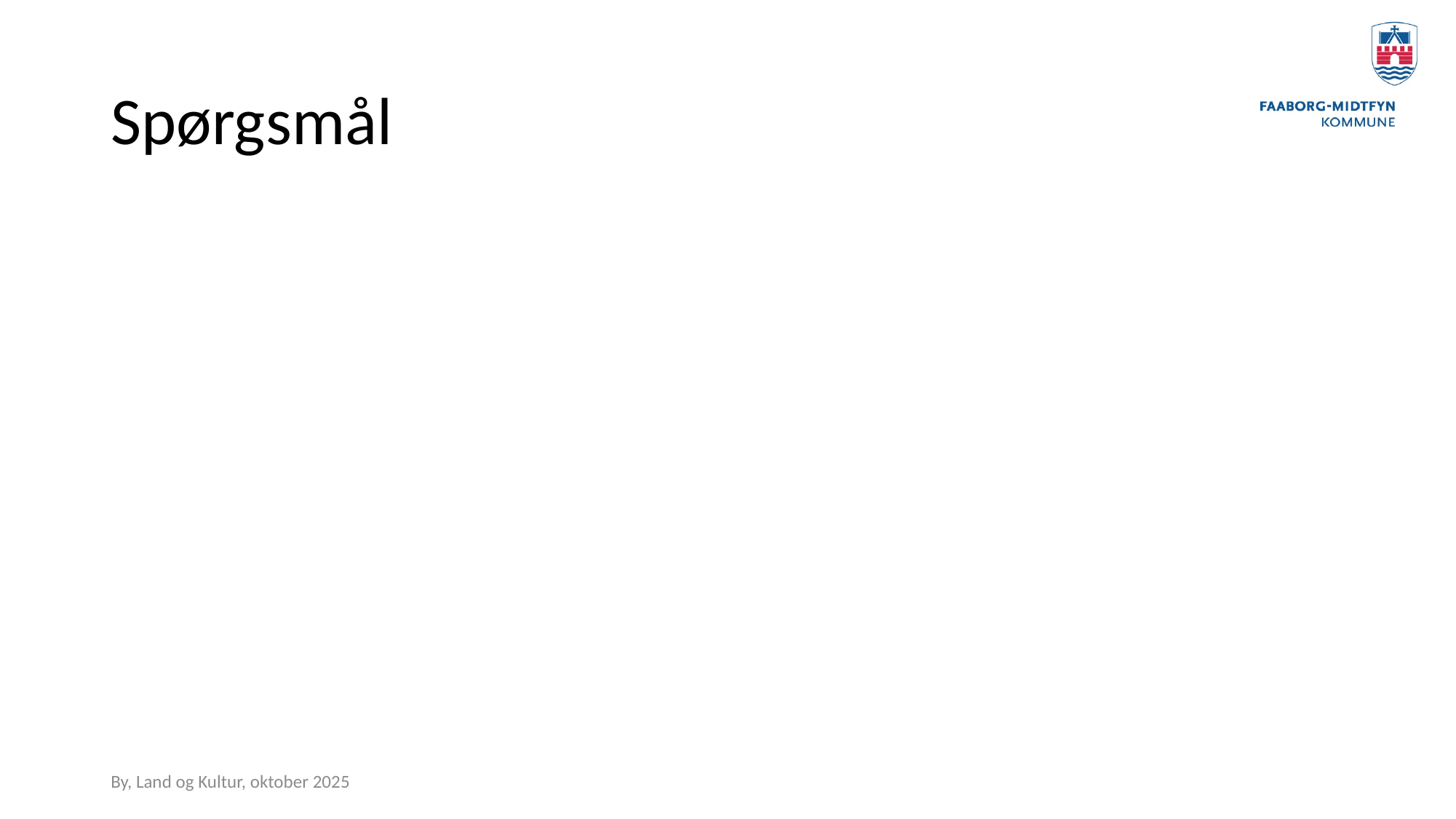

# Spørgsmål

By, Land og Kultur, oktober 2025